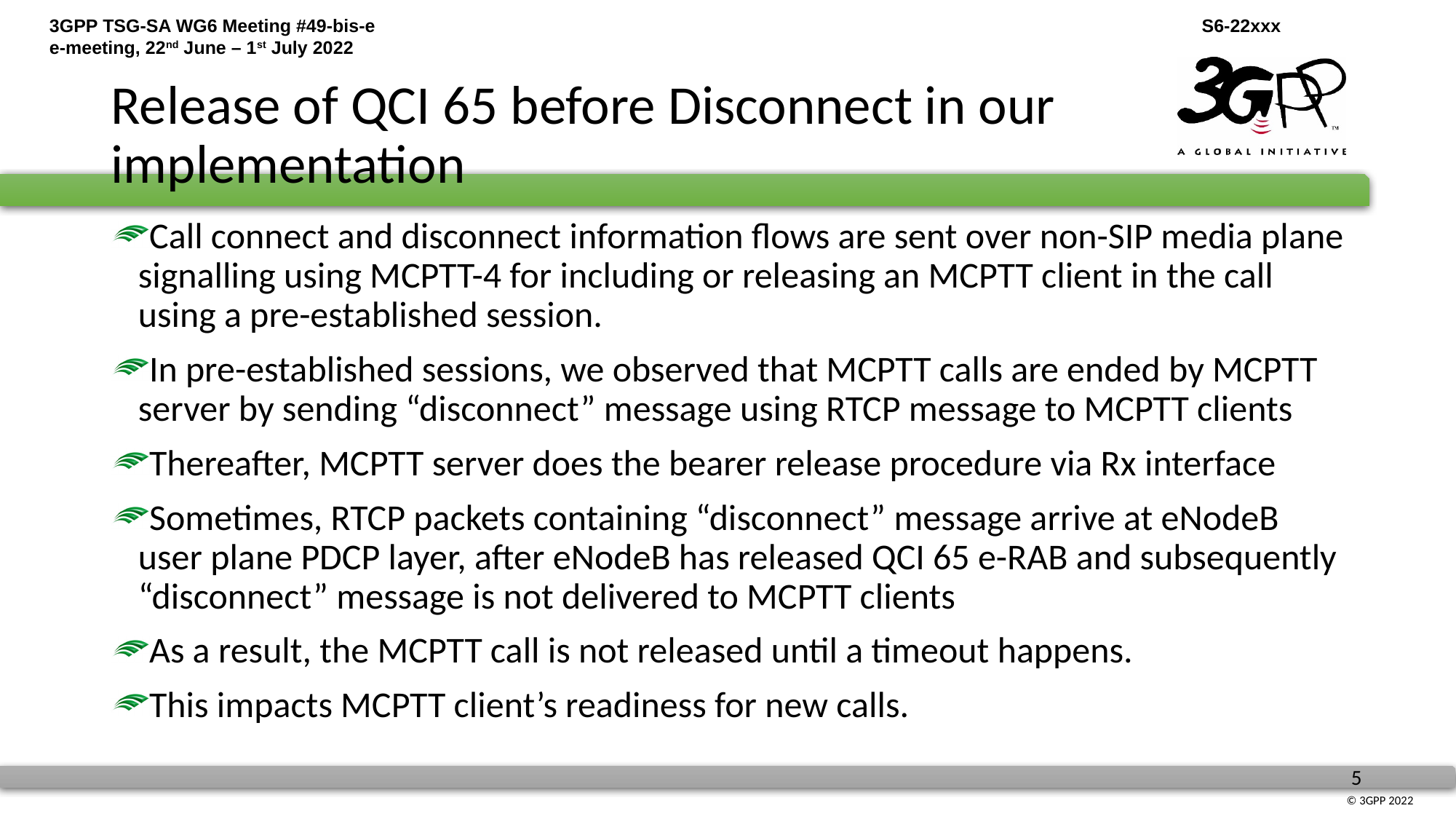

# Release of QCI 65 before Disconnect in our implementation
Call connect and disconnect information flows are sent over non-SIP media plane signalling using MCPTT-4 for including or releasing an MCPTT client in the call using a pre-established session.
In pre-established sessions, we observed that MCPTT calls are ended by MCPTT server by sending “disconnect” message using RTCP message to MCPTT clients
Thereafter, MCPTT server does the bearer release procedure via Rx interface
Sometimes, RTCP packets containing “disconnect” message arrive at eNodeB user plane PDCP layer, after eNodeB has released QCI 65 e-RAB and subsequently “disconnect” message is not delivered to MCPTT clients
As a result, the MCPTT call is not released until a timeout happens.
This impacts MCPTT client’s readiness for new calls.